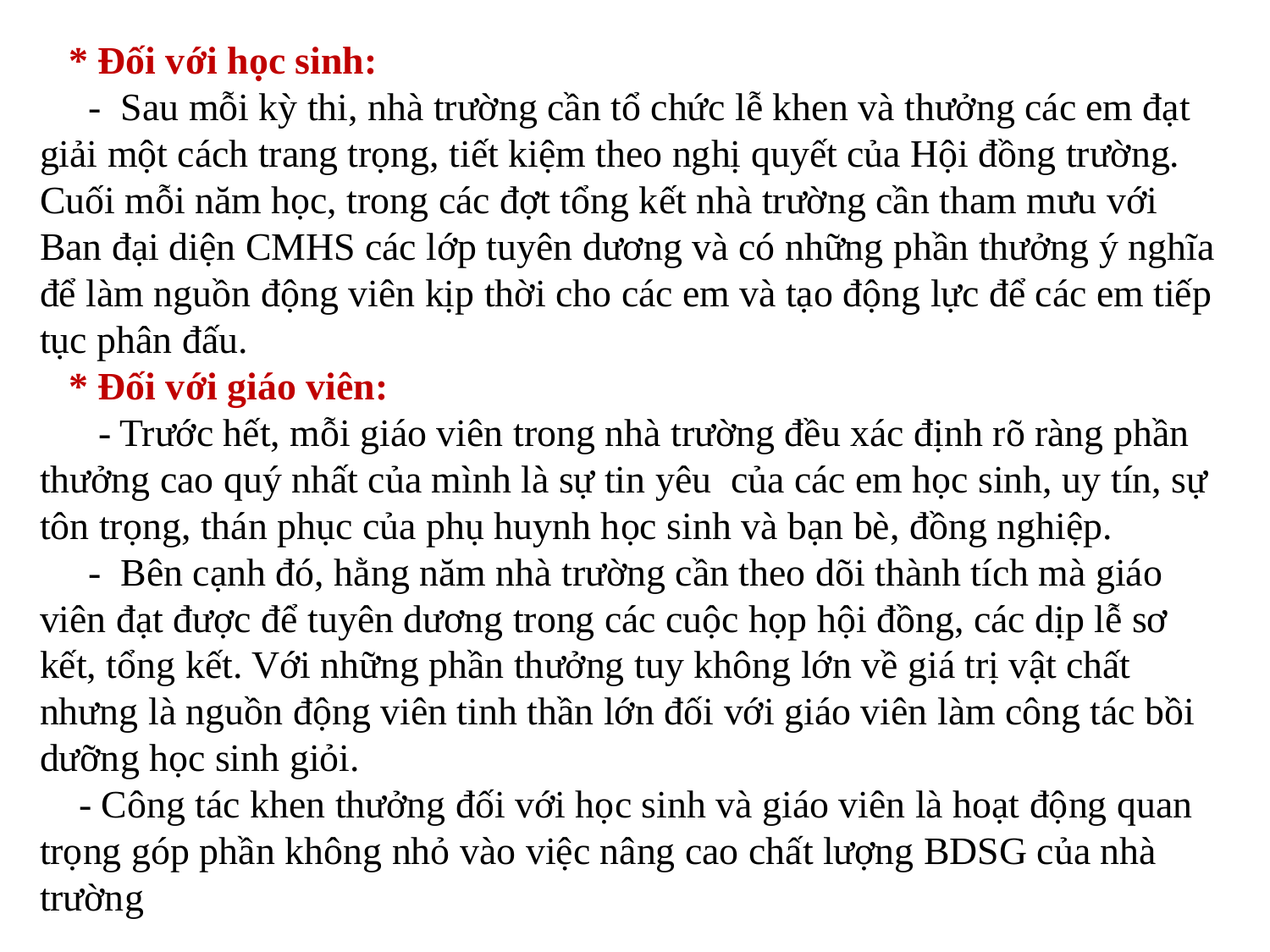

* Đối với học sinh:
     -  Sau mỗi kỳ thi, nhà trường cần tổ chức lễ khen và thưởng các em đạt giải một cách trang trọng, tiết kiệm theo nghị quyết của Hội đồng trường. Cuối mỗi năm học, trong các đợt tổng kết nhà trường cần tham mưu với Ban đại diện CMHS các lớp tuyên dương và có những phần thưởng ý nghĩa để làm nguồn động viên kịp thời cho các em và tạo động lực để các em tiếp tục phân đấu.
   * Đối với giáo viên:
      - Trước hết, mỗi giáo viên trong nhà trường đều xác định rõ ràng phần thưởng cao quý nhất của mình là sự tin yêu  của các em học sinh, uy tín, sự tôn trọng, thán phục của phụ huynh học sinh và bạn bè, đồng nghiệp.
     -  Bên cạnh đó, hằng năm nhà trường cần theo dõi thành tích mà giáo viên đạt được để tuyên dương trong các cuộc họp hội đồng, các dịp lễ sơ kết, tổng kết. Với những phần thưởng tuy không lớn về giá trị vật chất nhưng là nguồn động viên tinh thần lớn đối với giáo viên làm công tác bồi dưỡng học sinh giỏi.
    - Công tác khen thưởng đối với học sinh và giáo viên là hoạt động quan trọng góp phần không nhỏ vào việc nâng cao chất lượng BDSG của nhà trường